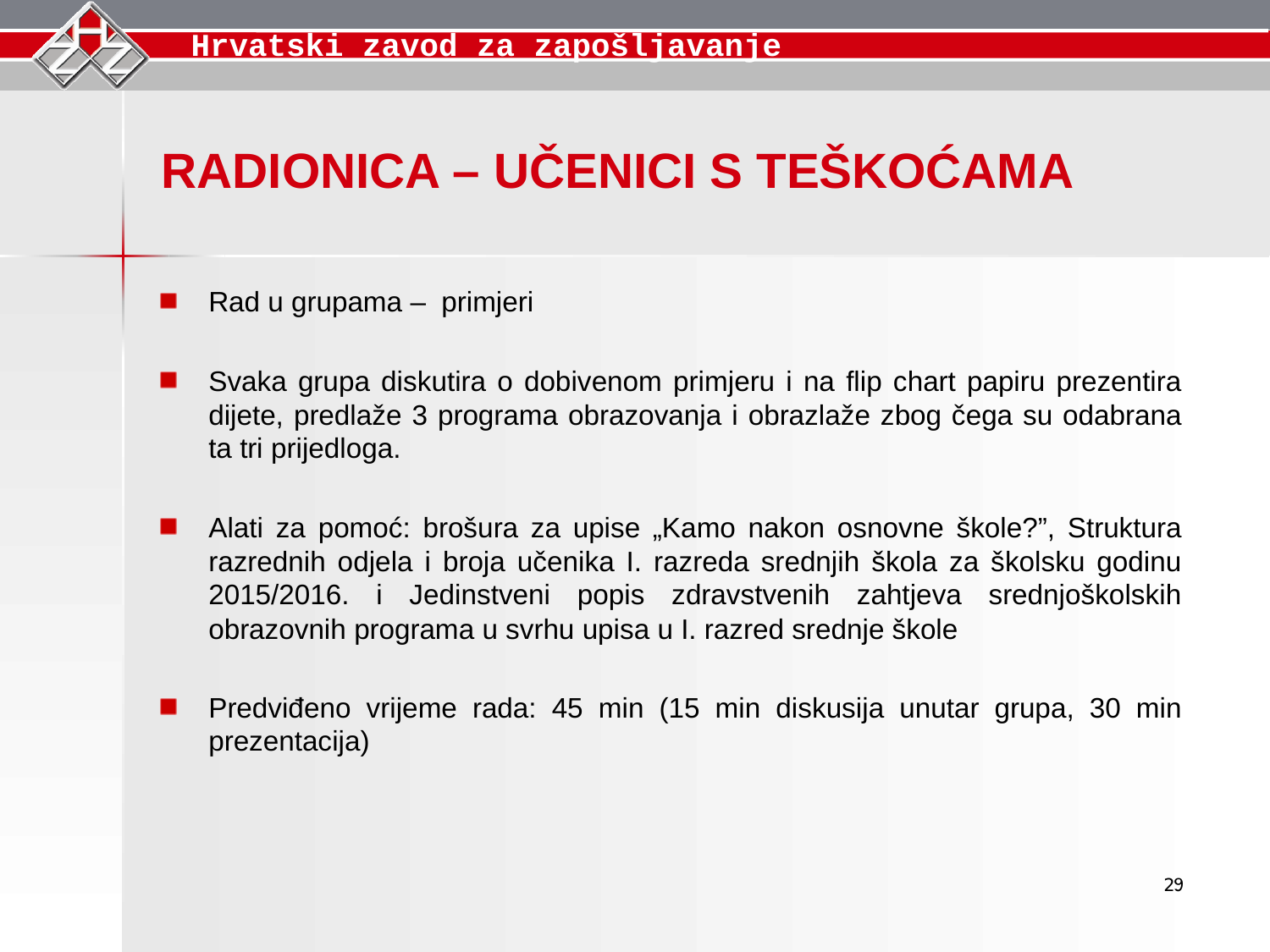

RADIONICA – UČENICI S TEŠKOĆAMA
Rad u grupama –  primjeri

Svaka grupa diskutira o dobivenom primjeru i na flip chart papiru prezentira dijete, predlaže 3 programa obrazovanja i obrazlaže zbog čega su odabrana ta tri prijedloga.

Alati za pomoć: brošura za upise „Kamo nakon osnovne škole?”, Struktura razrednih odjela i broja učenika I. razreda srednjih škola za školsku godinu 2015/2016. i Jedinstveni popis zdravstvenih zahtjeva srednjoškolskih obrazovnih programa u svrhu upisa u I. razred srednje škole

Predviđeno vrijeme rada: 45 min (15 min diskusija unutar grupa, 30 min prezentacija)

29